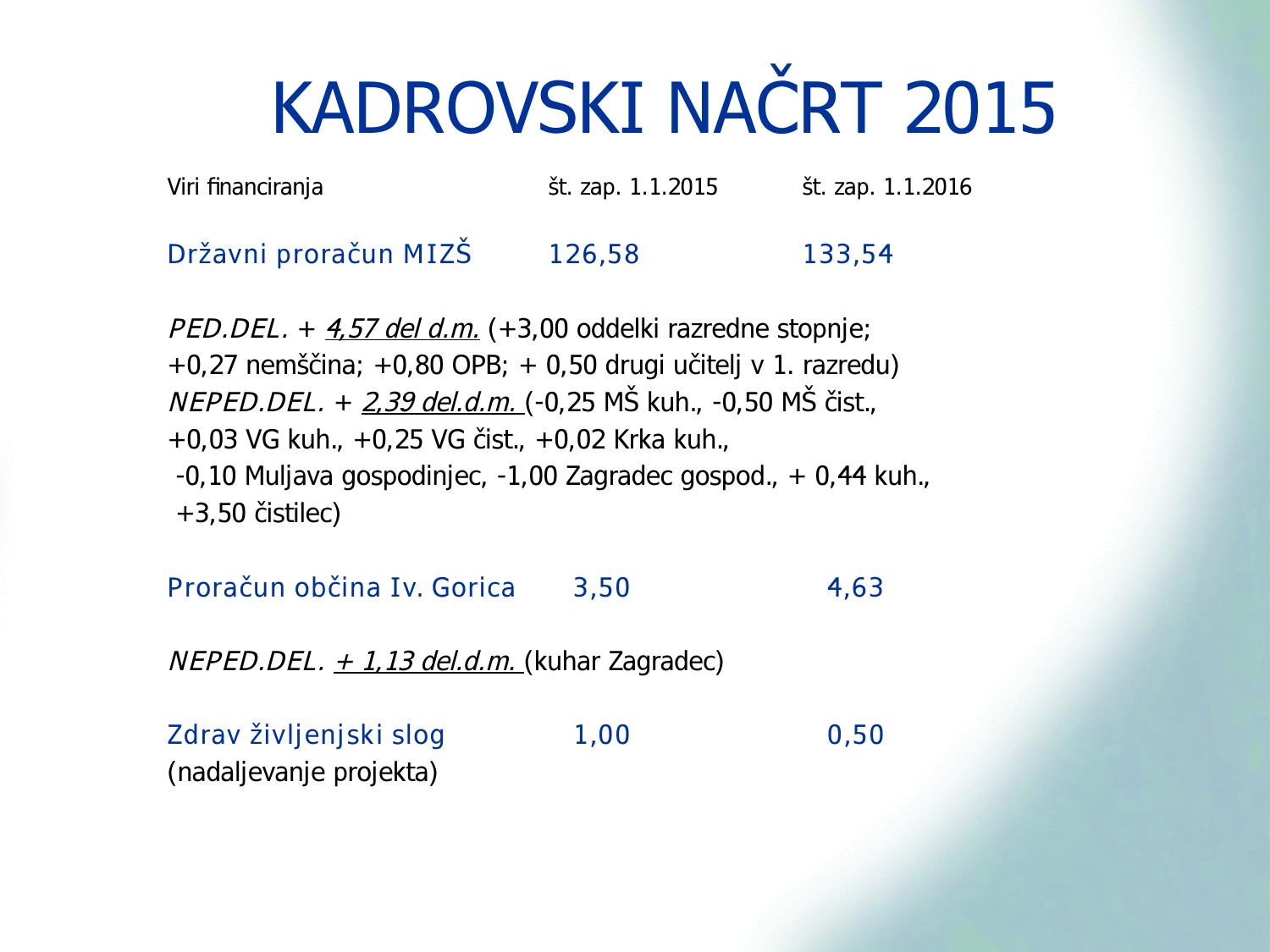

# KADROVSKI NAČRT 2015
Viri financiranja		št. zap. 1.1.2015 	št. zap. 1.1.2016

Državni proračun MIZŠ	126,58		133,54

PED.DEL. + 4,57 del d.m. (+3,00 oddelki razredne stopnje;
+0,27 nemščina; +0,80 OPB; + 0,50 drugi učitelj v 1. razredu)
NEPED.DEL. + 2,39 del.d.m. (-0,25 MŠ kuh., -0,50 MŠ čist.,
+0,03 VG kuh., +0,25 VG čist., +0,02 Krka kuh.,
 -0,10 Muljava gospodinjec, -1,00 Zagradec gospod., + 0,44 kuh.,
 +3,50 čistilec)

Proračun občina Iv. Gorica	   3,50		   4,63

NEPED.DEL. + 1,13 del.d.m. (kuhar Zagradec)

Zdrav življenjski slog	   1,00	 	   0,50
(nadaljevanje projekta)